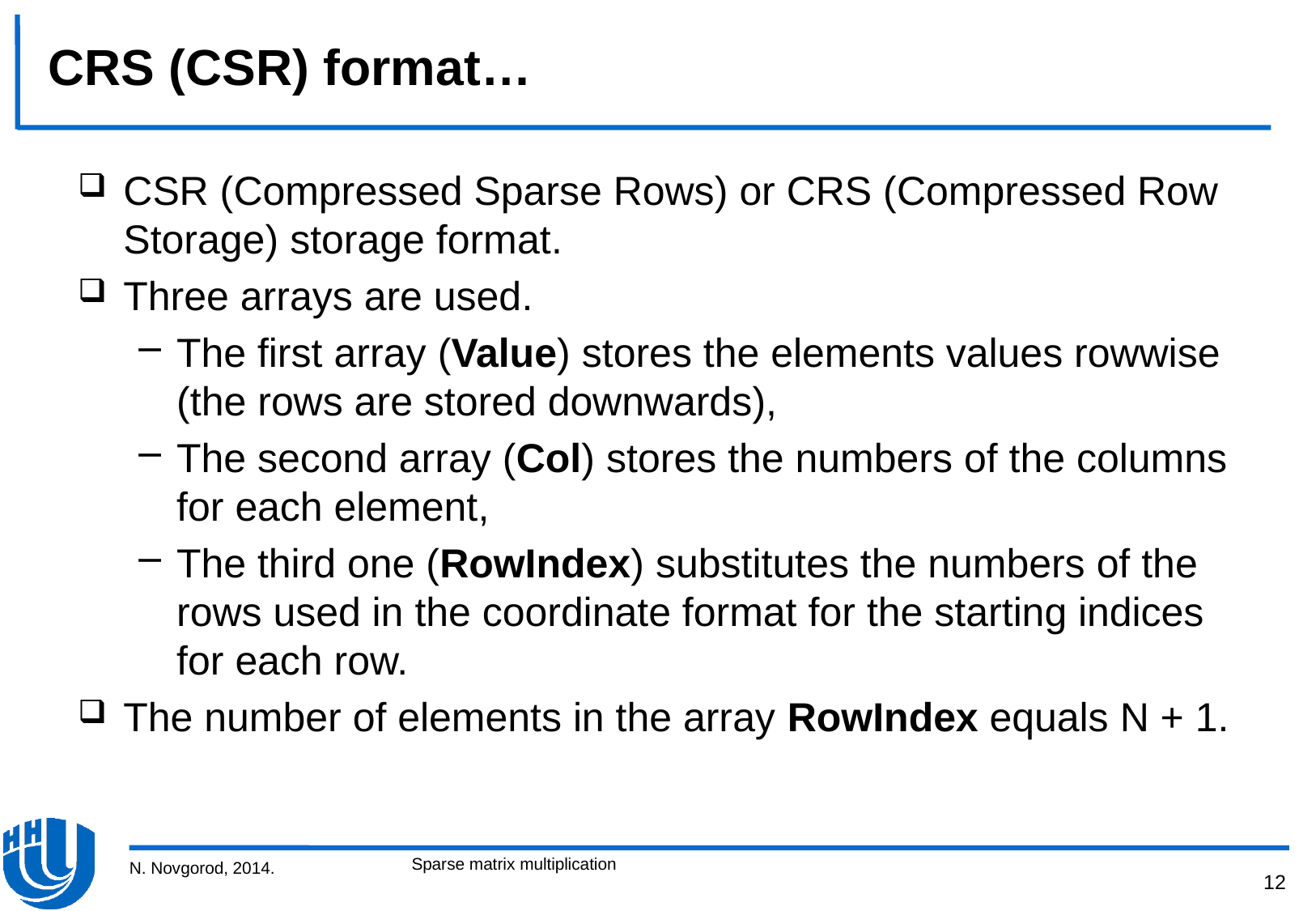

# CRS (CSR) format…
CSR (Compressed Sparse Rows) or CRS (Compressed Row Storage) storage format.
Three arrays are used.
The first array (Value) stores the elements values rowwise (the rows are stored downwards),
The second array (Col) stores the numbers of the columns for each element,
The third one (RowIndex) substitutes the numbers of the rows used in the coordinate format for the starting indices for each row.
The number of elements in the array RowIndex equals N + 1.
Sparse matrix multiplication
N. Novgorod, 2014.
12